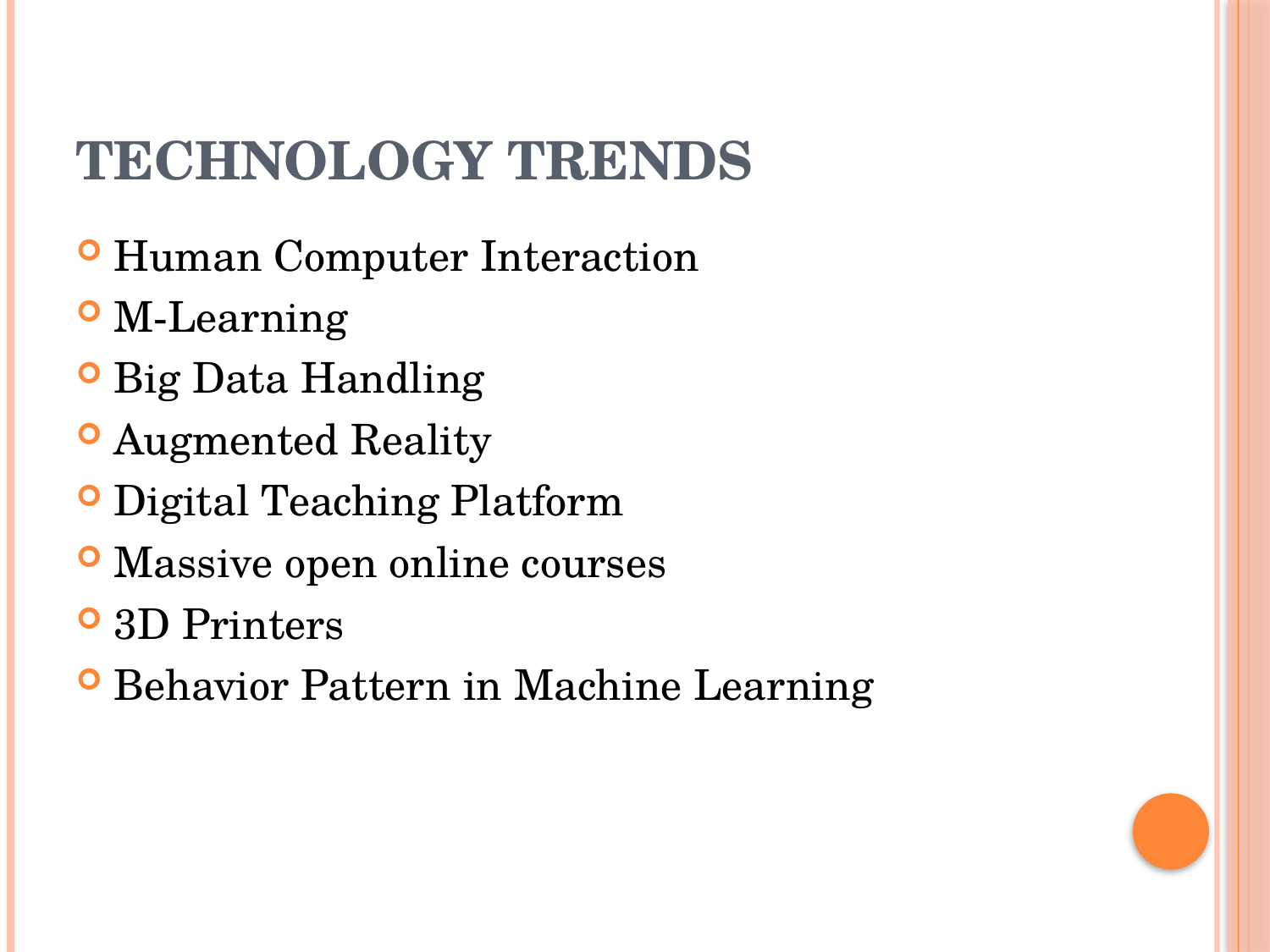

# Technology Trends
Human Computer Interaction
M-Learning
Big Data Handling
Augmented Reality
Digital Teaching Platform
Massive open online courses
3D Printers
Behavior Pattern in Machine Learning